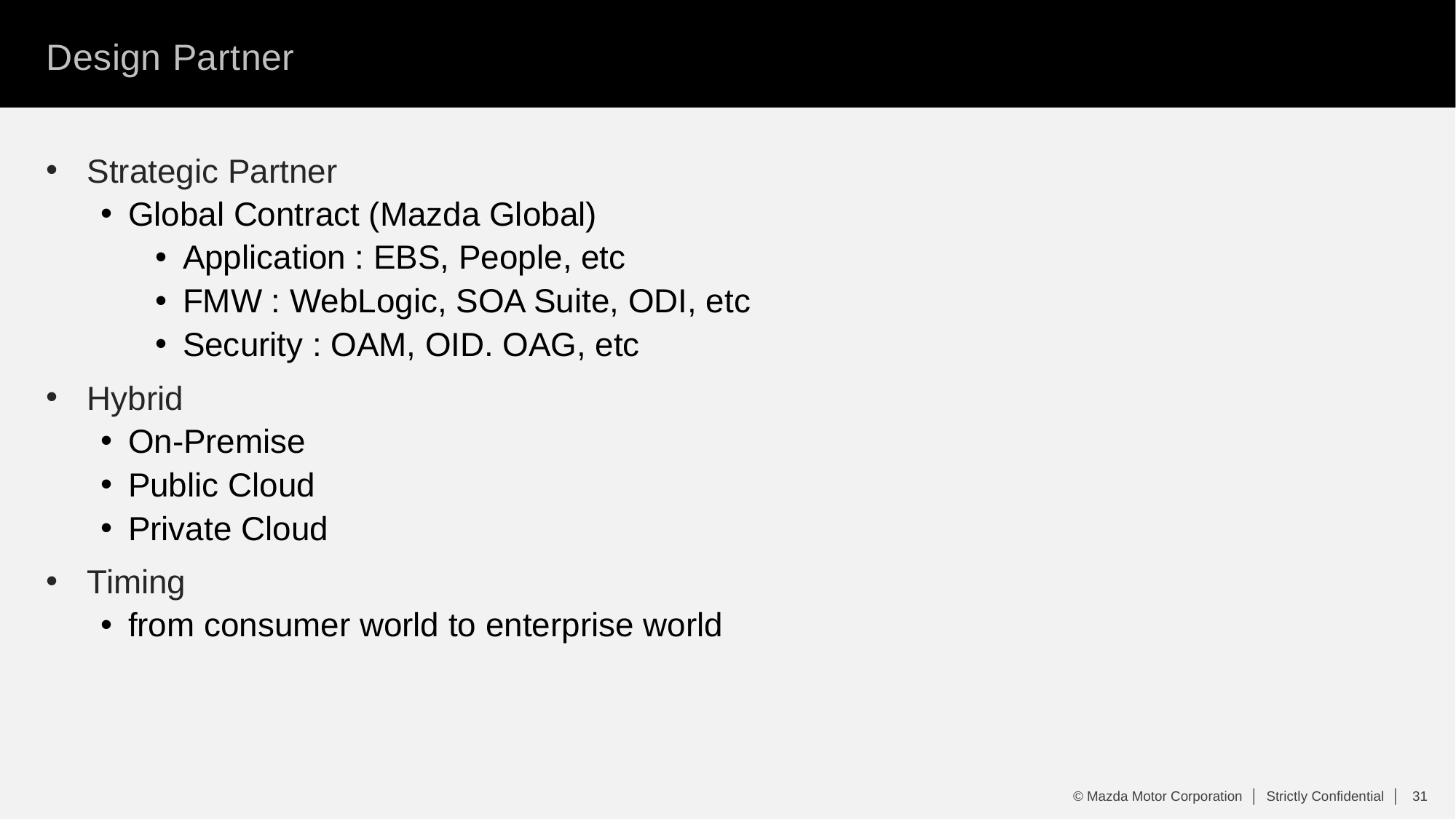

Design Partner
Strategic Partner
Global Contract (Mazda Global)
Application : EBS, People, etc
FMW : WebLogic, SOA Suite, ODI, etc
Security : OAM, OID. OAG, etc
Hybrid
On-Premise
Public Cloud
Private Cloud
Timing
from consumer world to enterprise world
 © Mazda Motor Corporation  │  Strictly Confidential  │
31